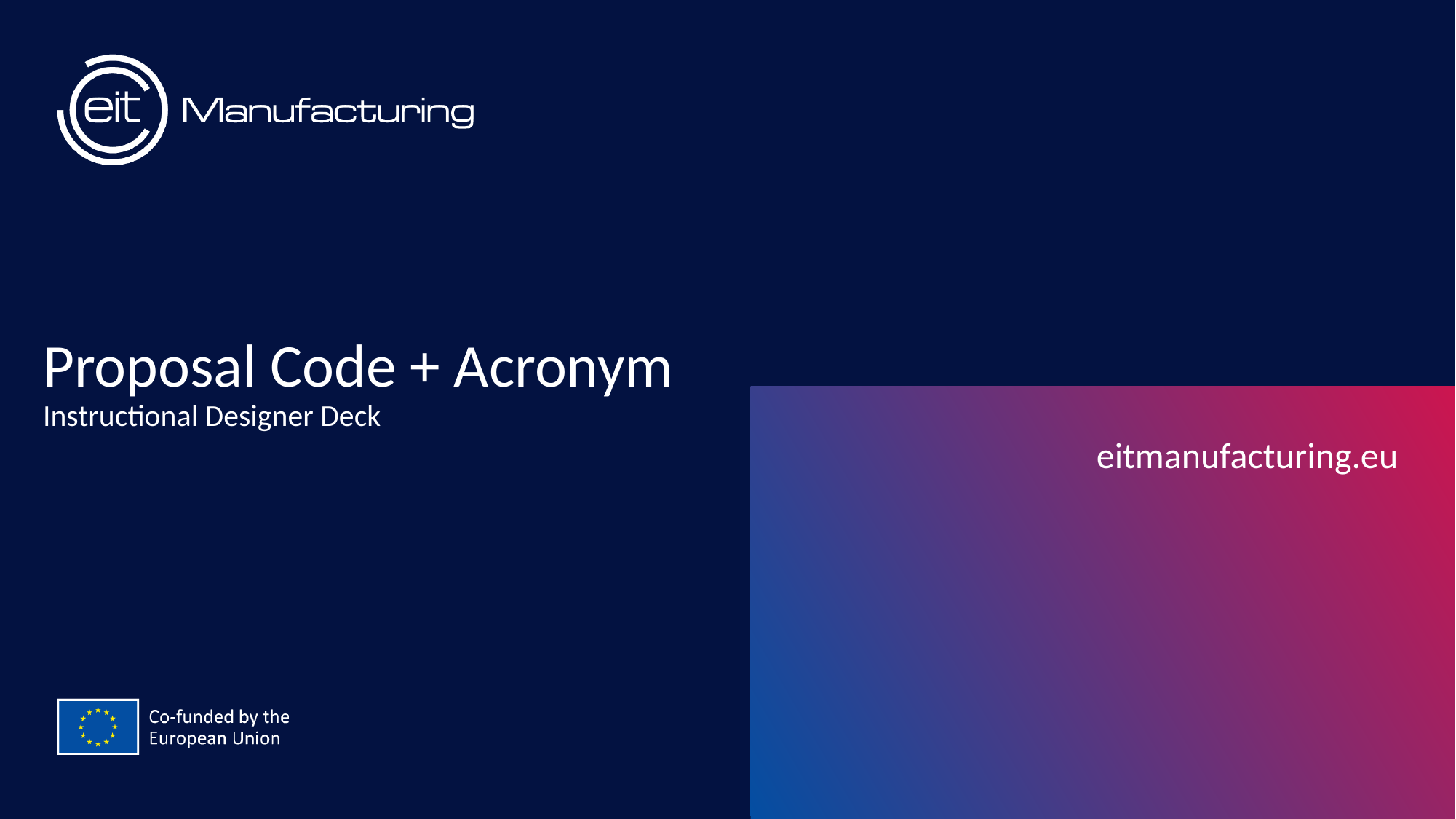

# Proposal Code + Acronym Instructional Designer Deck